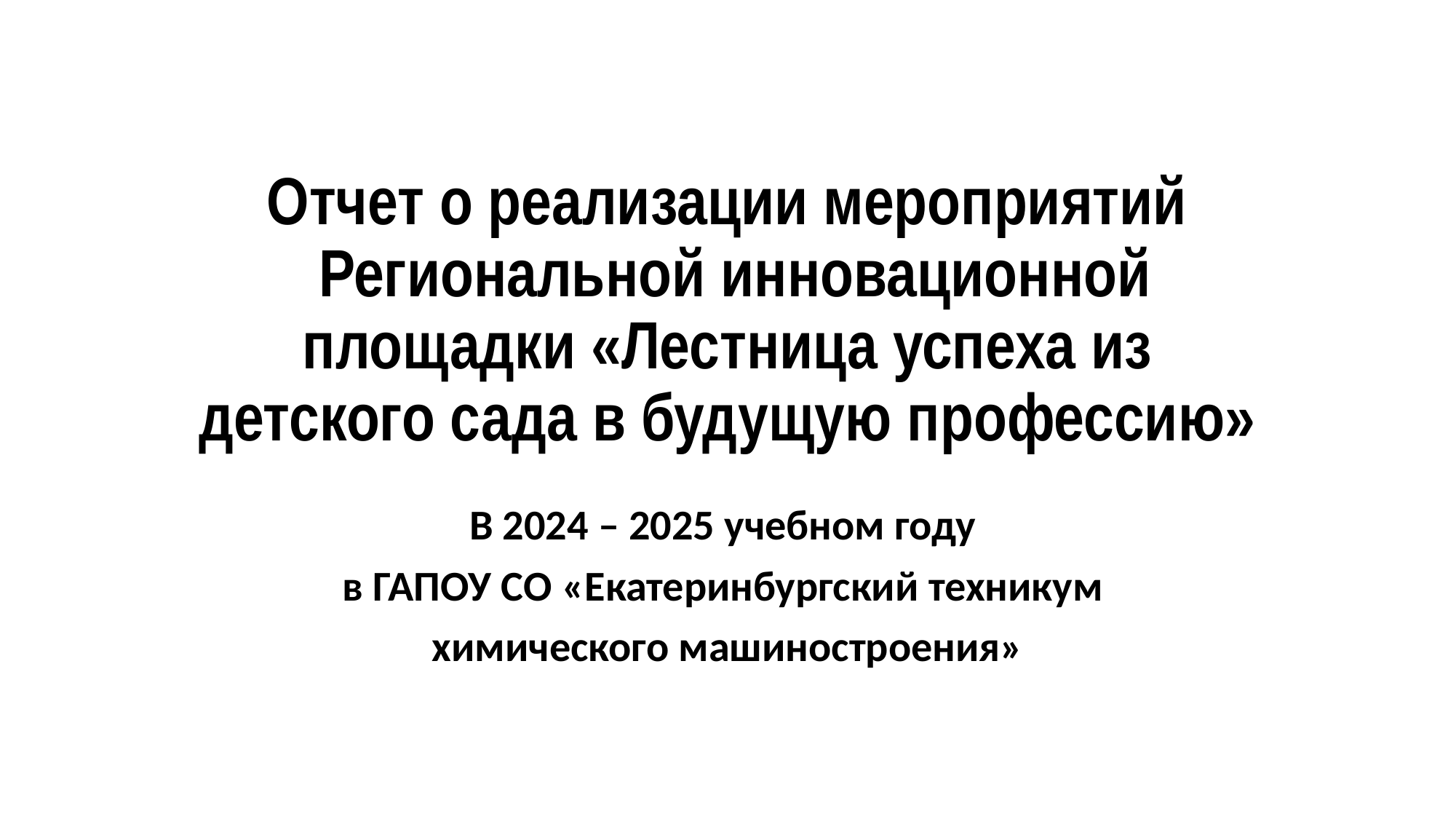

# Отчет о реализации мероприятий Региональной инновационной площадки «Лестница успеха из детского сада в будущую профессию»
В 2024 – 2025 учебном году
в ГАПОУ СО «Екатеринбургский техникум
химического машиностроения»